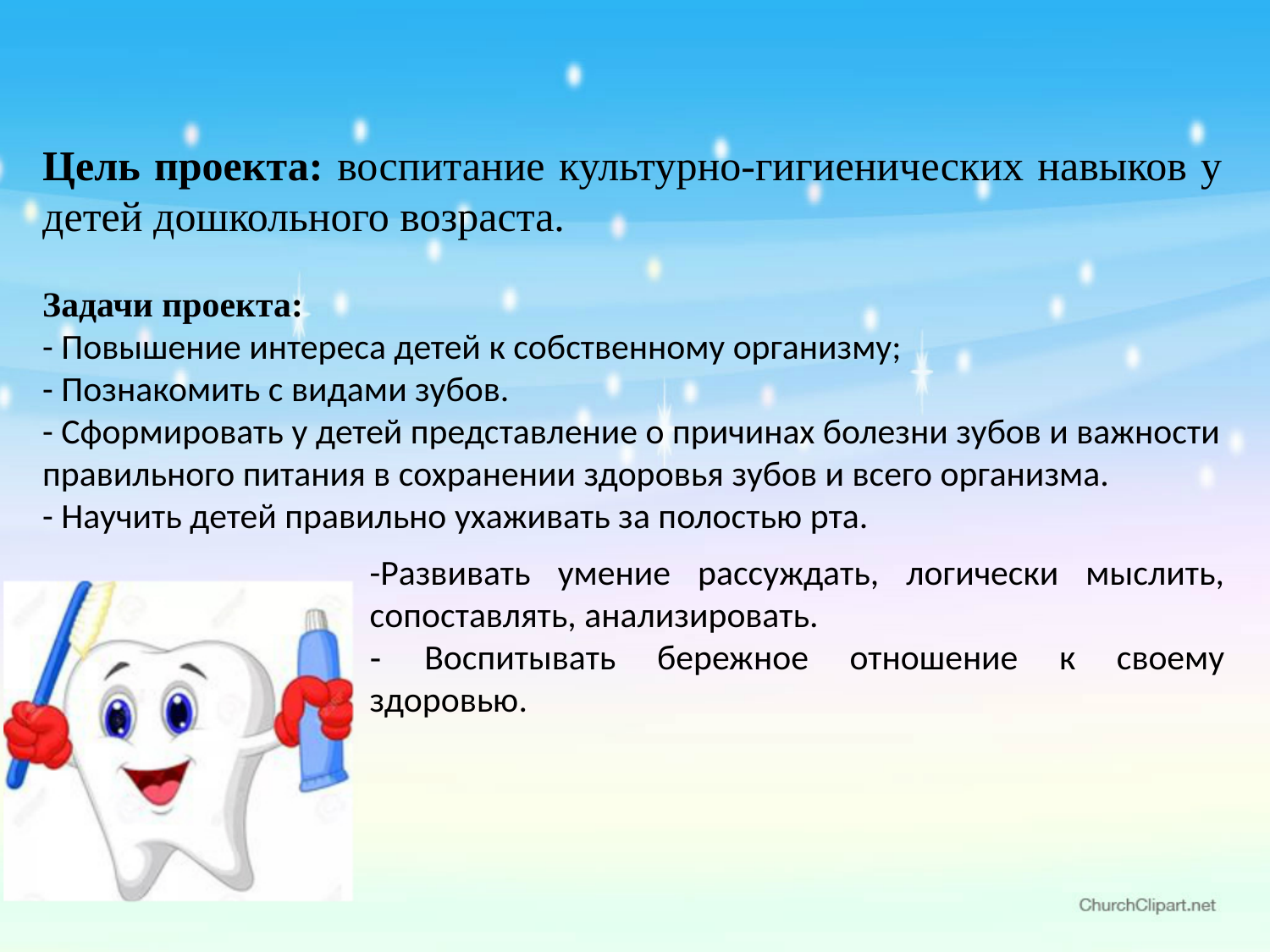

Цель проекта: воспитание культурно-гигиенических навыков у детей дошкольного возраста.

Задачи проекта:
- Повышение интереса детей к собственному организму;
- Познакомить с видами зубов.
- Сформировать у детей представление о причинах болезни зубов и важности правильного питания в сохранении здоровья зубов и всего организма.
- Научить детей правильно ухаживать за полостью рта.

#

-Развивать умение рассуждать, логически мыслить, сопоставлять, анализировать.
- Воспитывать бережное отношение к своему здоровью.